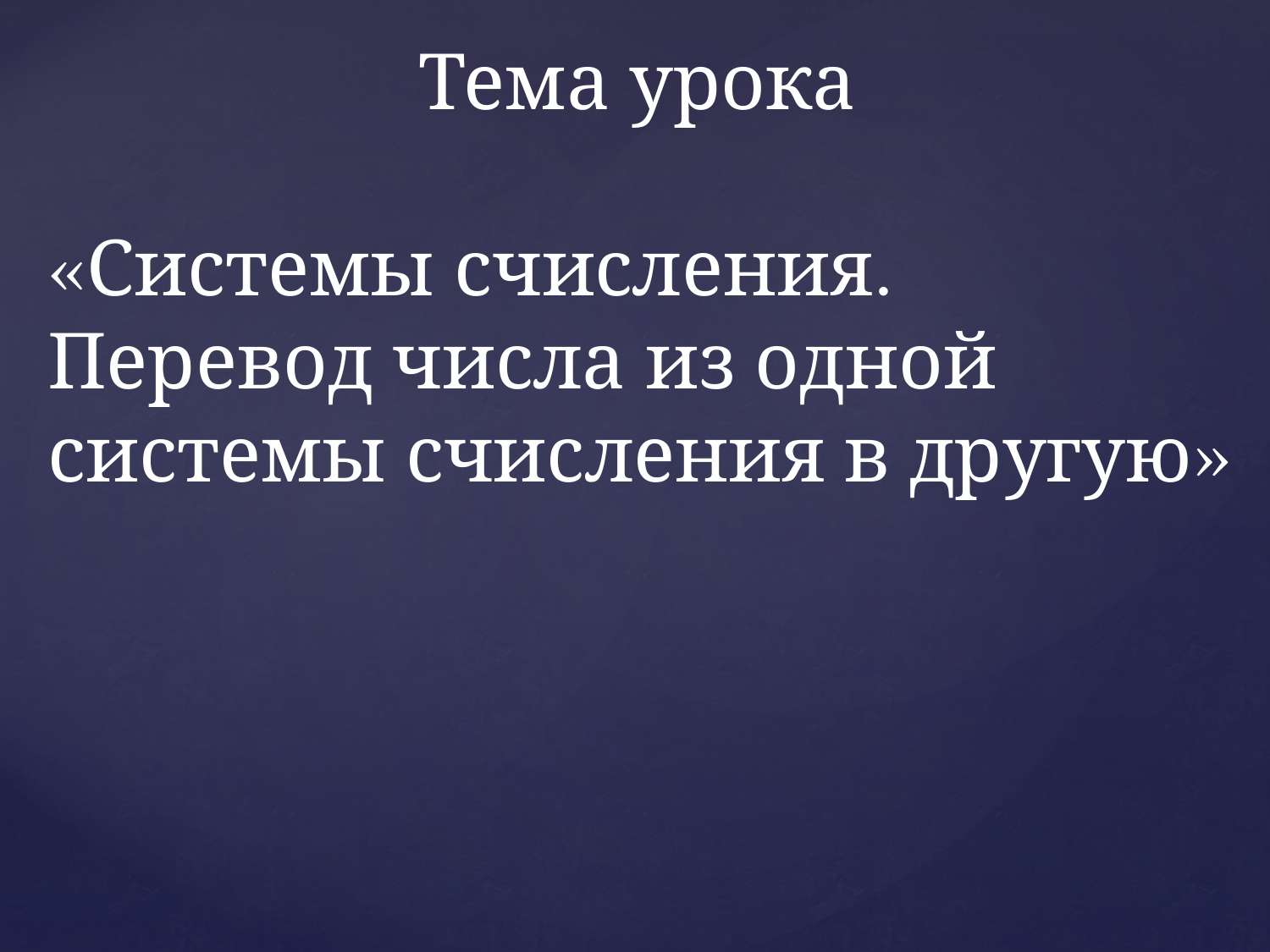

Тема урока

«Системы счисления.
Перевод числа из одной системы счисления в другую»